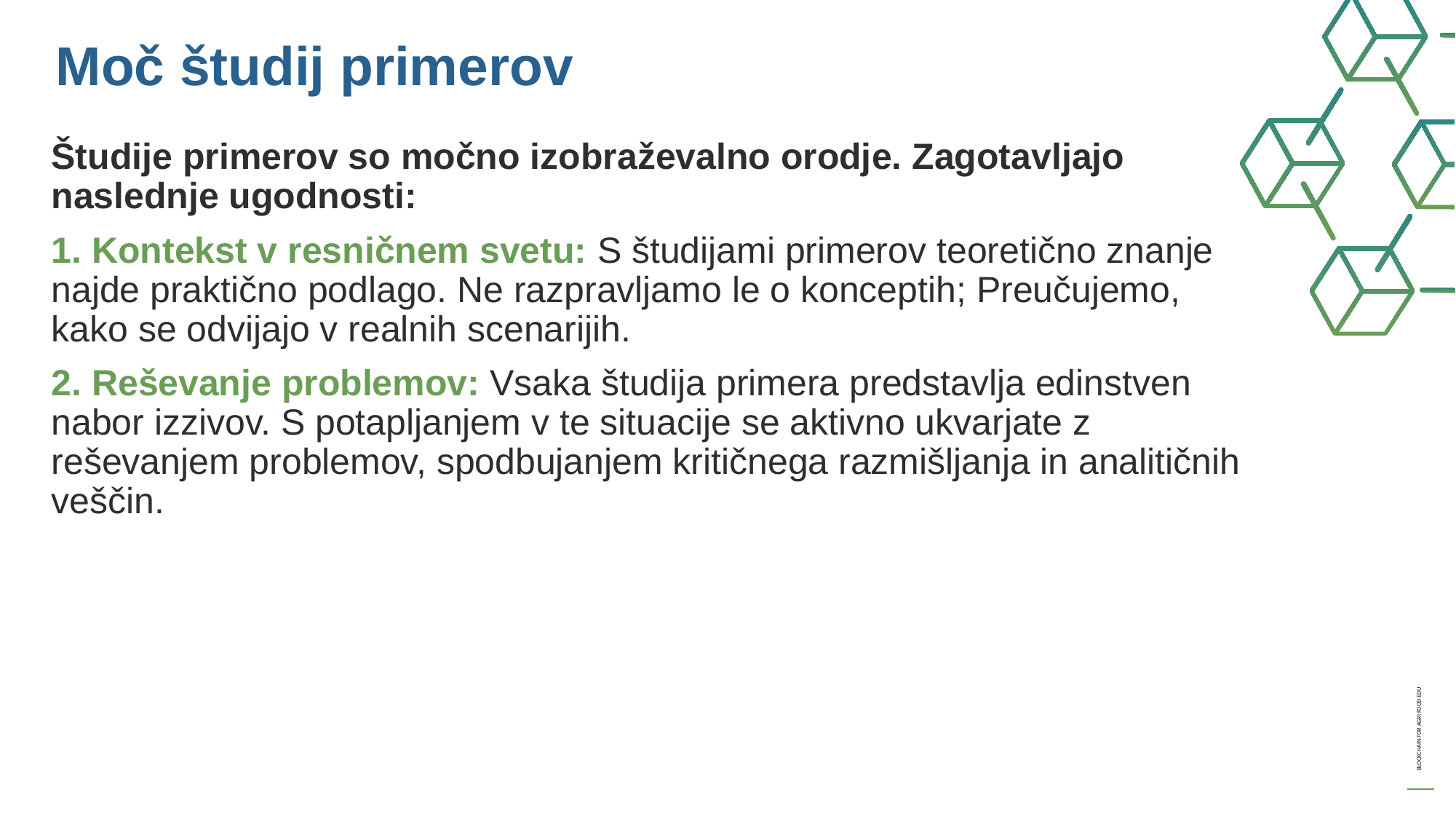

Moč študij primerov
Študije primerov so močno izobraževalno orodje. Zagotavljajo naslednje ugodnosti:
1. Kontekst v resničnem svetu: S študijami primerov teoretično znanje najde praktično podlago. Ne razpravljamo le o konceptih; Preučujemo, kako se odvijajo v realnih scenarijih.
2. Reševanje problemov: Vsaka študija primera predstavlja edinstven nabor izzivov. S potapljanjem v te situacije se aktivno ukvarjate z reševanjem problemov, spodbujanjem kritičnega razmišljanja in analitičnih veščin.